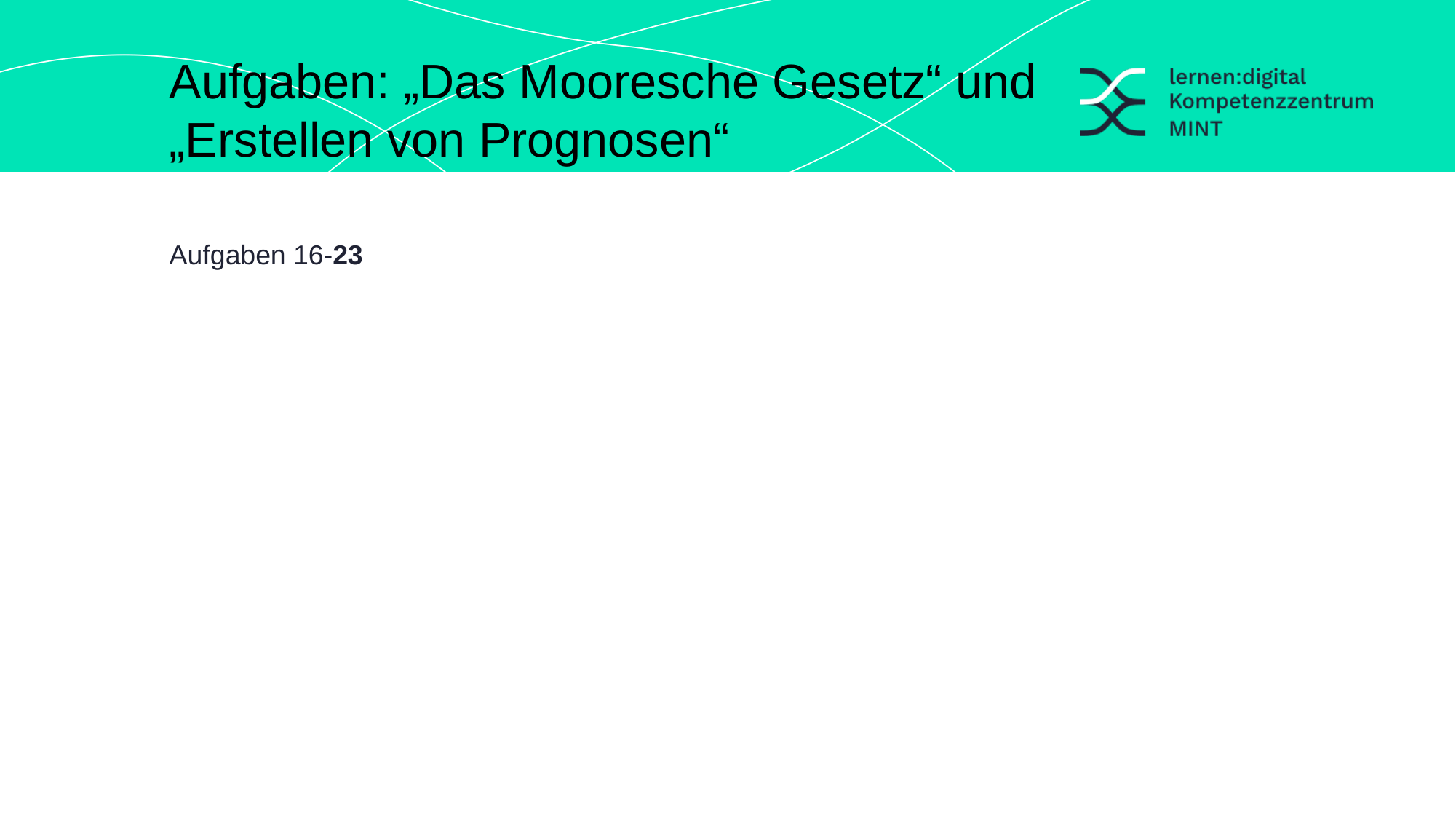

Aufgaben: „Das Mooresche Gesetz“ und „Erstellen von Prognosen“
Aufgaben 16-23